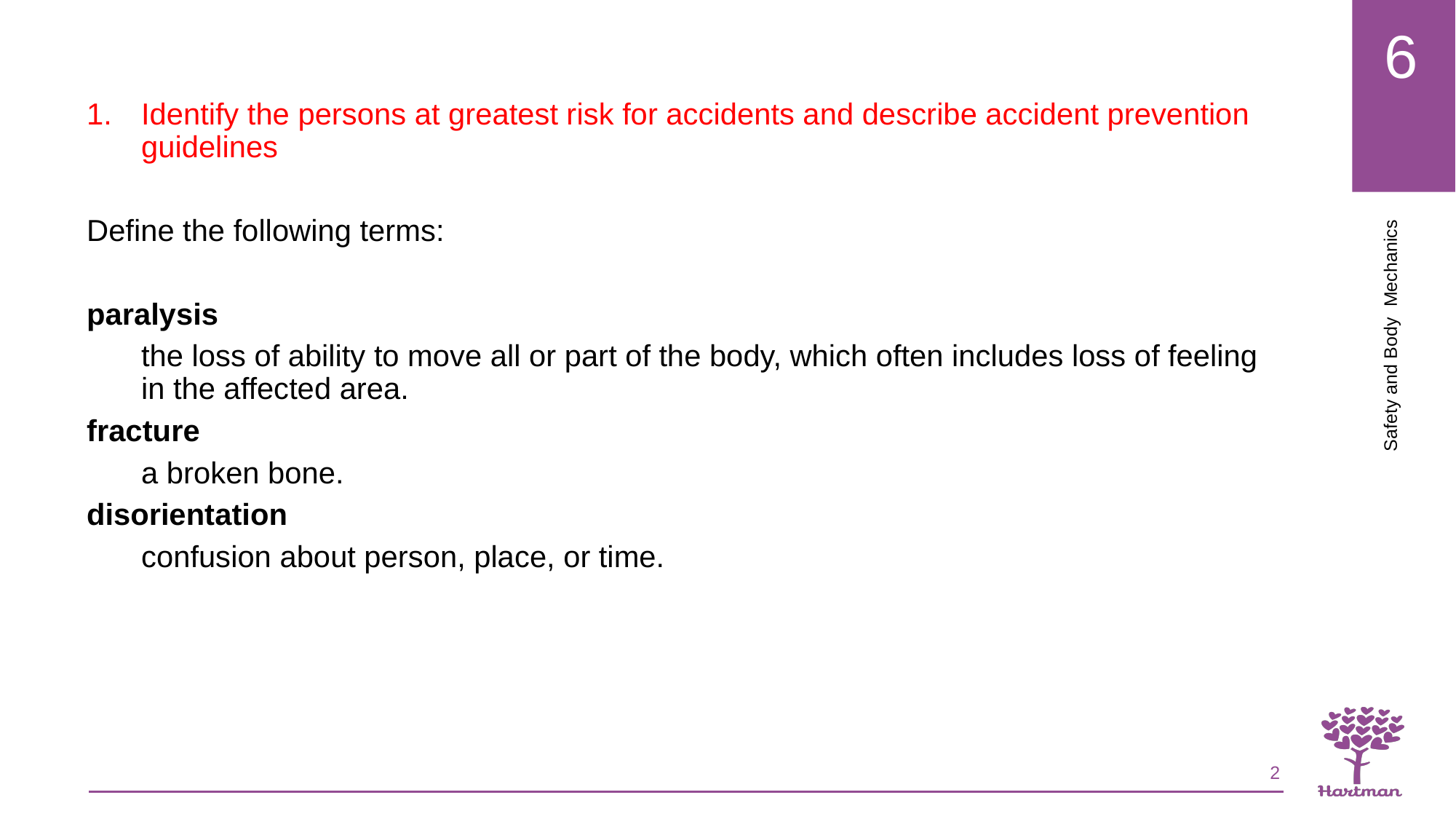

Identify the persons at greatest risk for accidents and describe accident prevention guidelines

Define the following terms:

paralysis
the loss of ability to move all or part of the body, which often includes loss of feeling in the affected area.
fracture
a broken bone.
disorientation
confusion about person, place, or time.
2